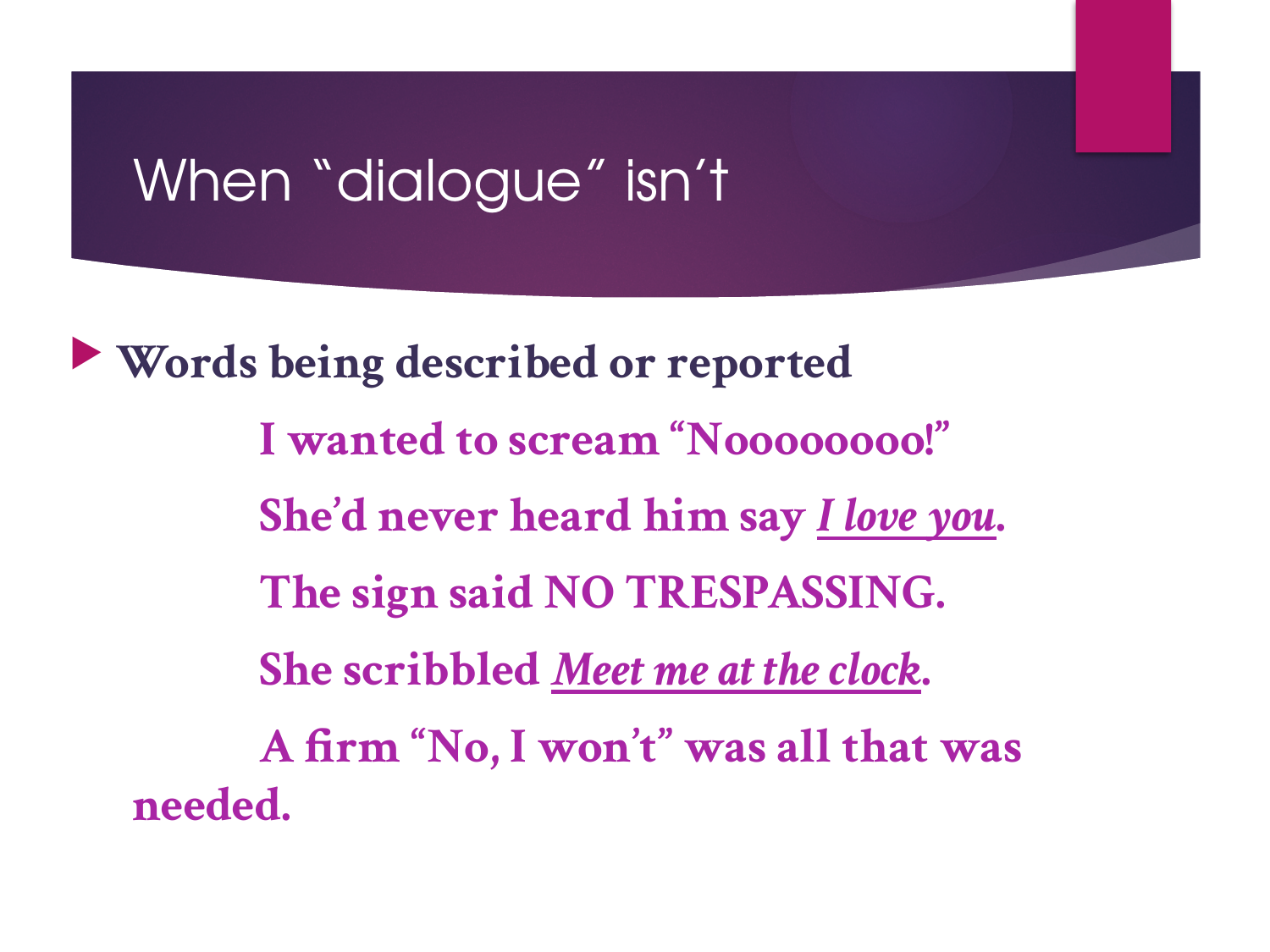

# When “dialogue” isn’t
Words being described or reported
	I wanted to scream “Noooooooo!”
	She’d never heard him say I love you.
	The sign said NO TRESPASSING.
	She scribbled Meet me at the clock.
	A firm “No, I won’t” was all that was needed.